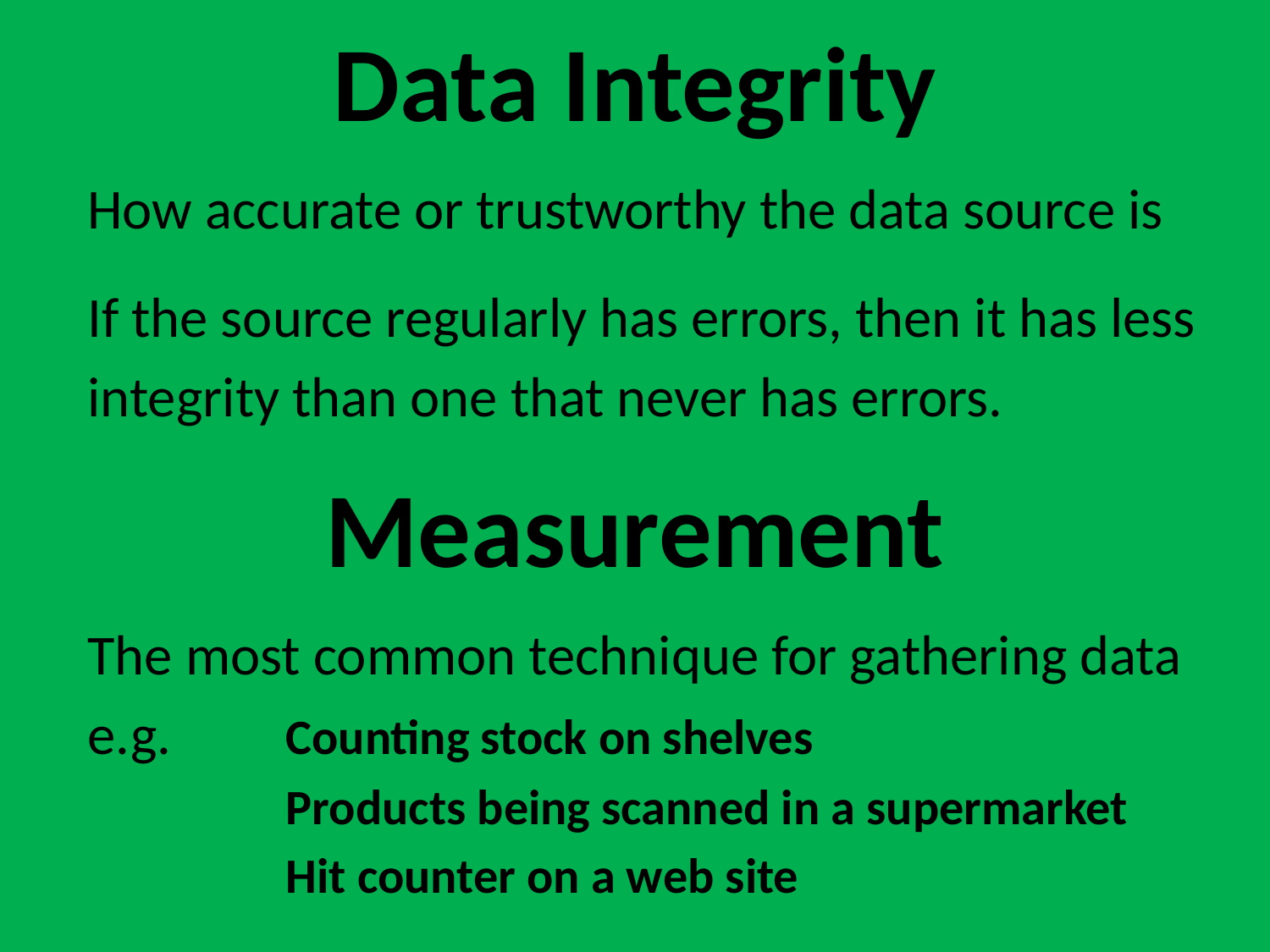

# Data Integrity
How accurate or trustworthy the data source is

If the source regularly has errors, then it has less
integrity than one that never has errors.

Measurement
The most common technique for gathering data
e.g. 	Counting stock on shelves
		Products being scanned in a supermarket
		Hit counter on a web site